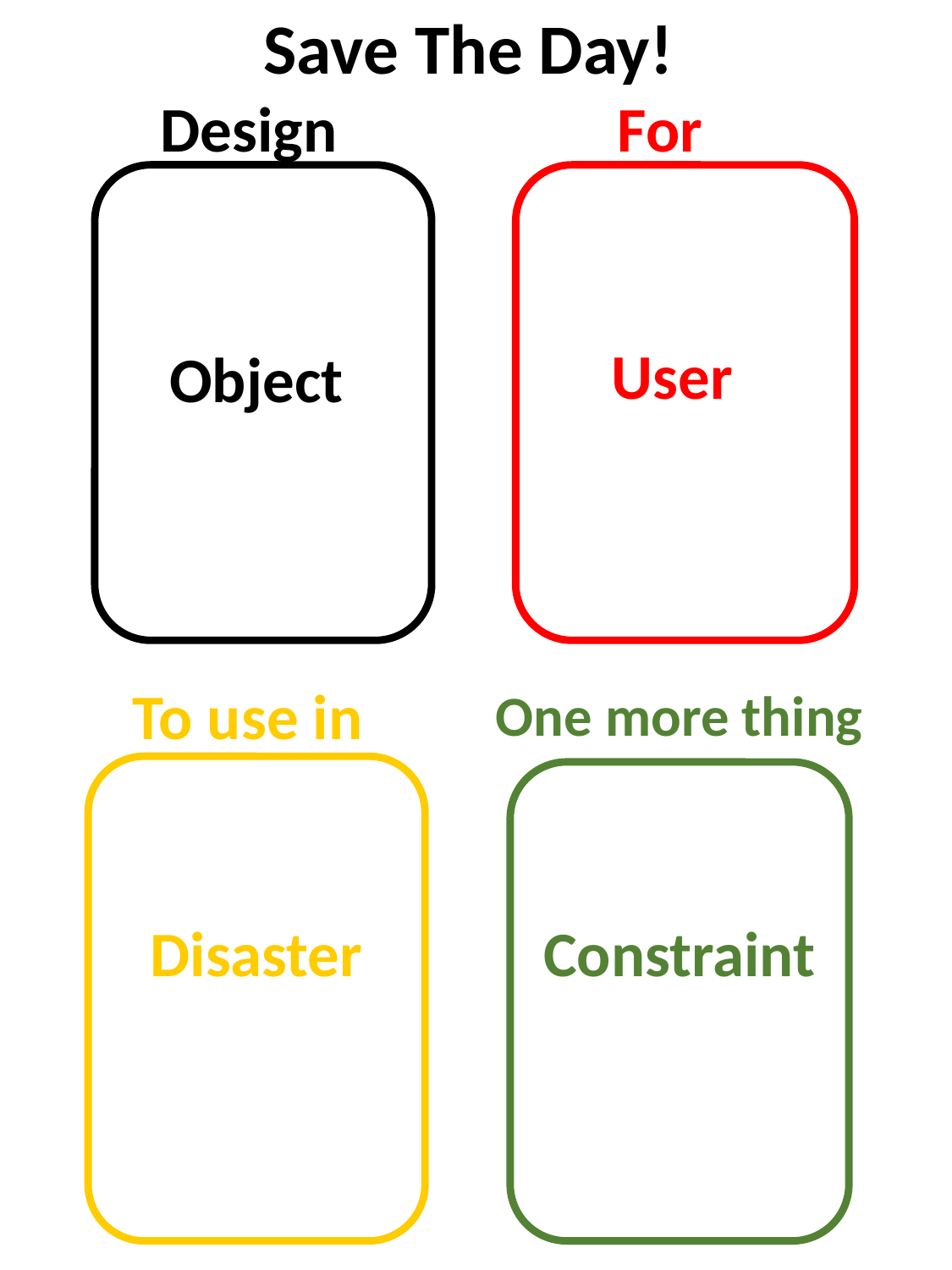

Save The Day!
For
Design

User
Object
To use in
One more thing

Constraint
Disaster